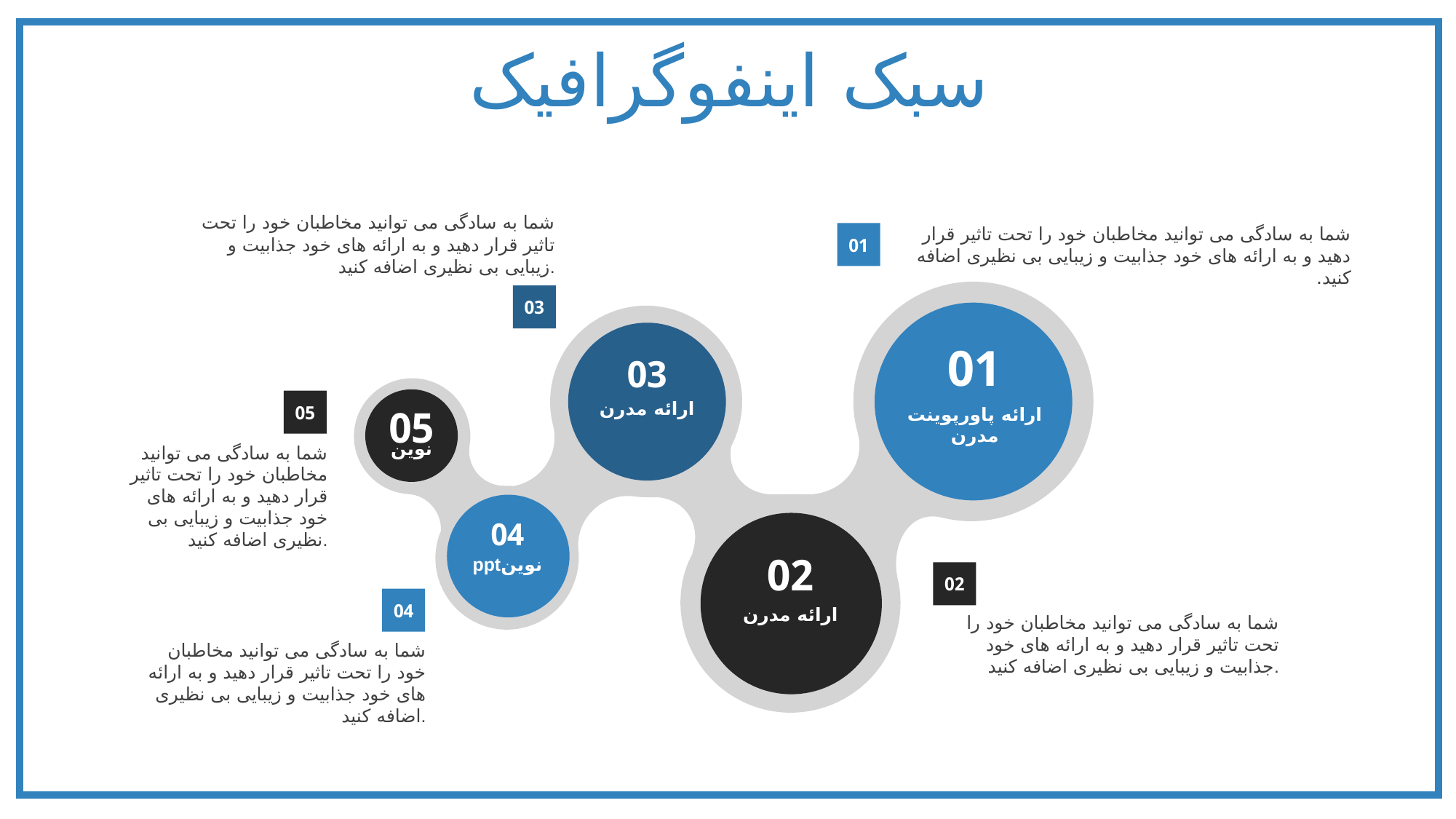

سبک اینفوگرافیک

شما به سادگی می توانید مخاطبان خود را تحت تاثیر قرار دهید و به ارائه های خود جذابیت و زیبایی بی نظیری اضافه کنید.
شما به سادگی می توانید مخاطبان خود را تحت تاثیر قرار دهید و به ارائه های خود جذابیت و زیبایی بی نظیری اضافه کنید.
01
03

01
03

05
ارائه مدرن
05
ارائه پاورپوینت مدرن
نوین
شما به سادگی می توانید مخاطبان خود را تحت تاثیر قرار دهید و به ارائه های خود جذابیت و زیبایی بی نظیری اضافه کنید.

04

02
نوینppt
02
04
ارائه مدرن
شما به سادگی می توانید مخاطبان خود را تحت تاثیر قرار دهید و به ارائه های خود جذابیت و زیبایی بی نظیری اضافه کنید.
شما به سادگی می توانید مخاطبان خود را تحت تاثیر قرار دهید و به ارائه های خود جذابیت و زیبایی بی نظیری اضافه کنید.